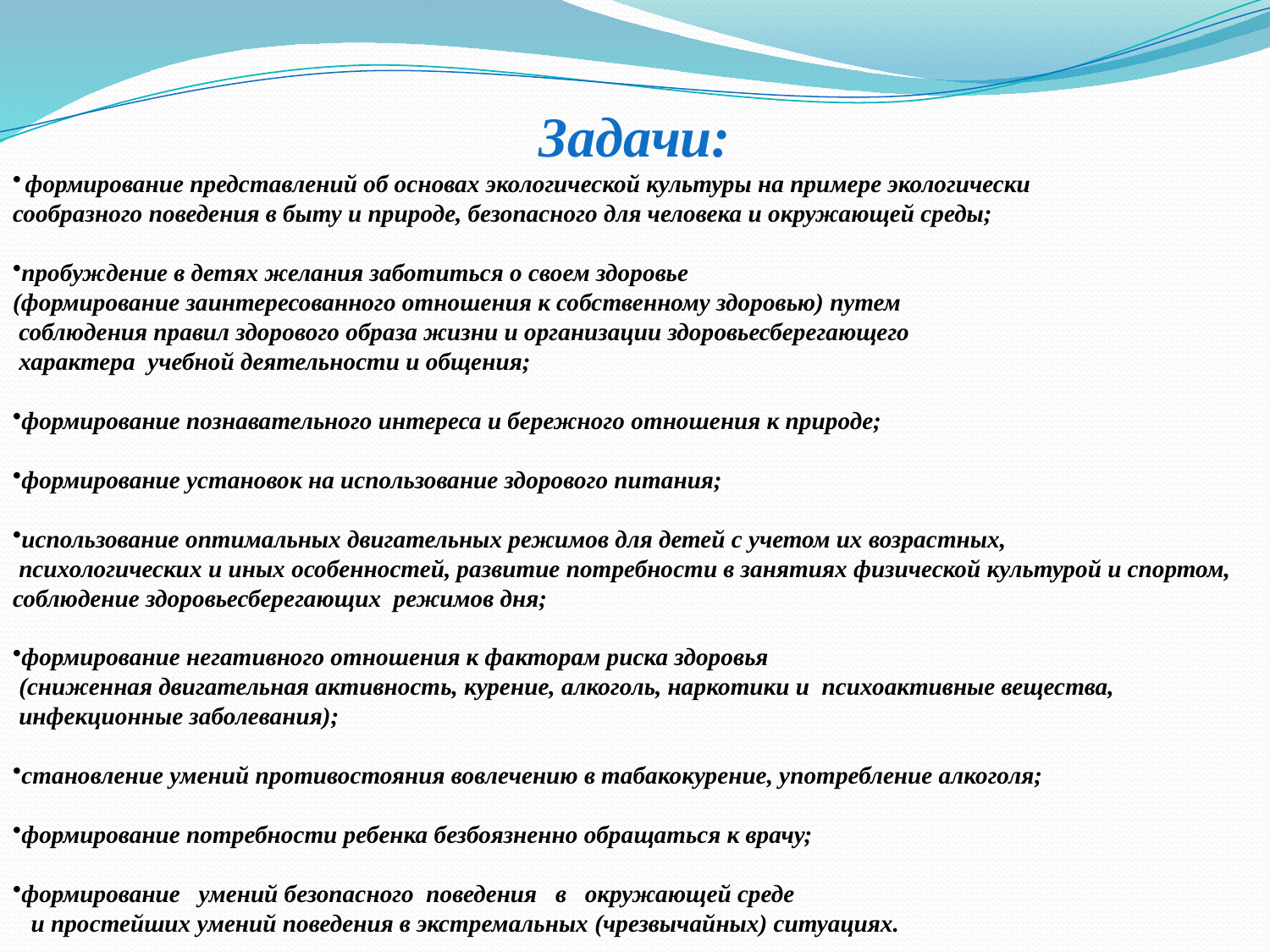

Задачи:
формирование представлений об основах экологической культуры на примере экологически
сообразного поведения в быту и природе, безопасного для человека и окружающей среды;

пробуждение в детях желания заботиться о своем здоровье
(формирование заинтересованного отношения к собственному здоровью) путем
 соблюдения правил здорового образа жизни и организации здоровьесберегающего
 характера  учебной деятельности и общения;

формирование познавательного интереса и бережного отношения к природе;

формирование установок на использование здорового питания;

использование оптимальных двигательных режимов для детей с учетом их возрастных,
 психологических и иных особенностей, развитие потребности в занятиях физической культурой и спортом, соблюдение здоровьесберегающих  режимов дня;

формирование негативного отношения к факторам риска здоровья
 (сниженная двигательная активность, курение, алкоголь, наркотики и  психоактивные вещества,
 инфекционные заболевания);

становление умений противостояния вовлечению в табакокурение, употребление алкоголя;

формирование потребности ребенка безбоязненно обращаться к врачу;

формирование   умений безопасного  поведения   в   окружающей среде
   и простейших умений поведения в экстремальных (чрезвычайных) ситуациях.